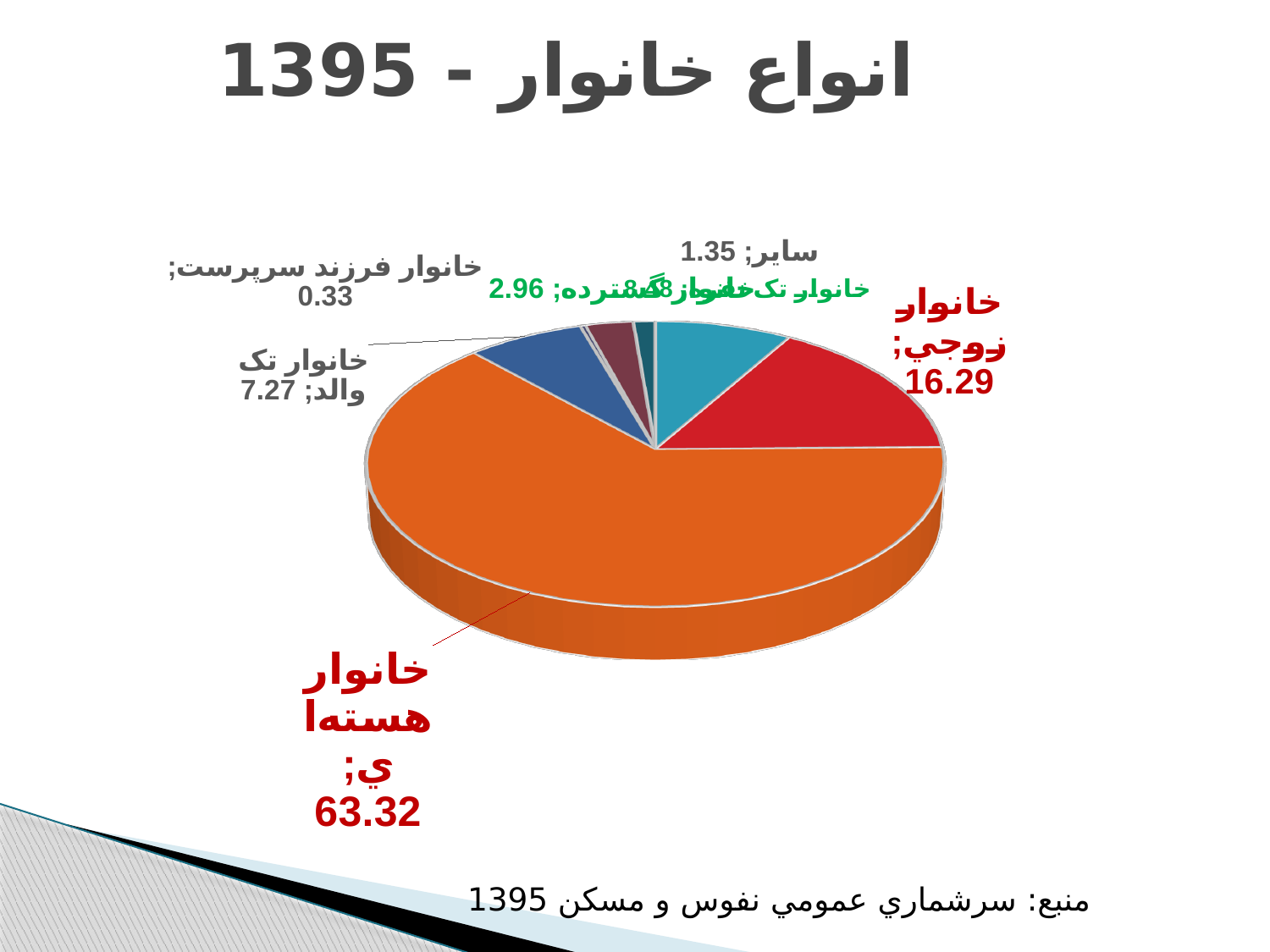

# انواع خانوار - 1395

[unsupported chart]

منبع: سرشماري عمومي نفوس و مسکن 1395